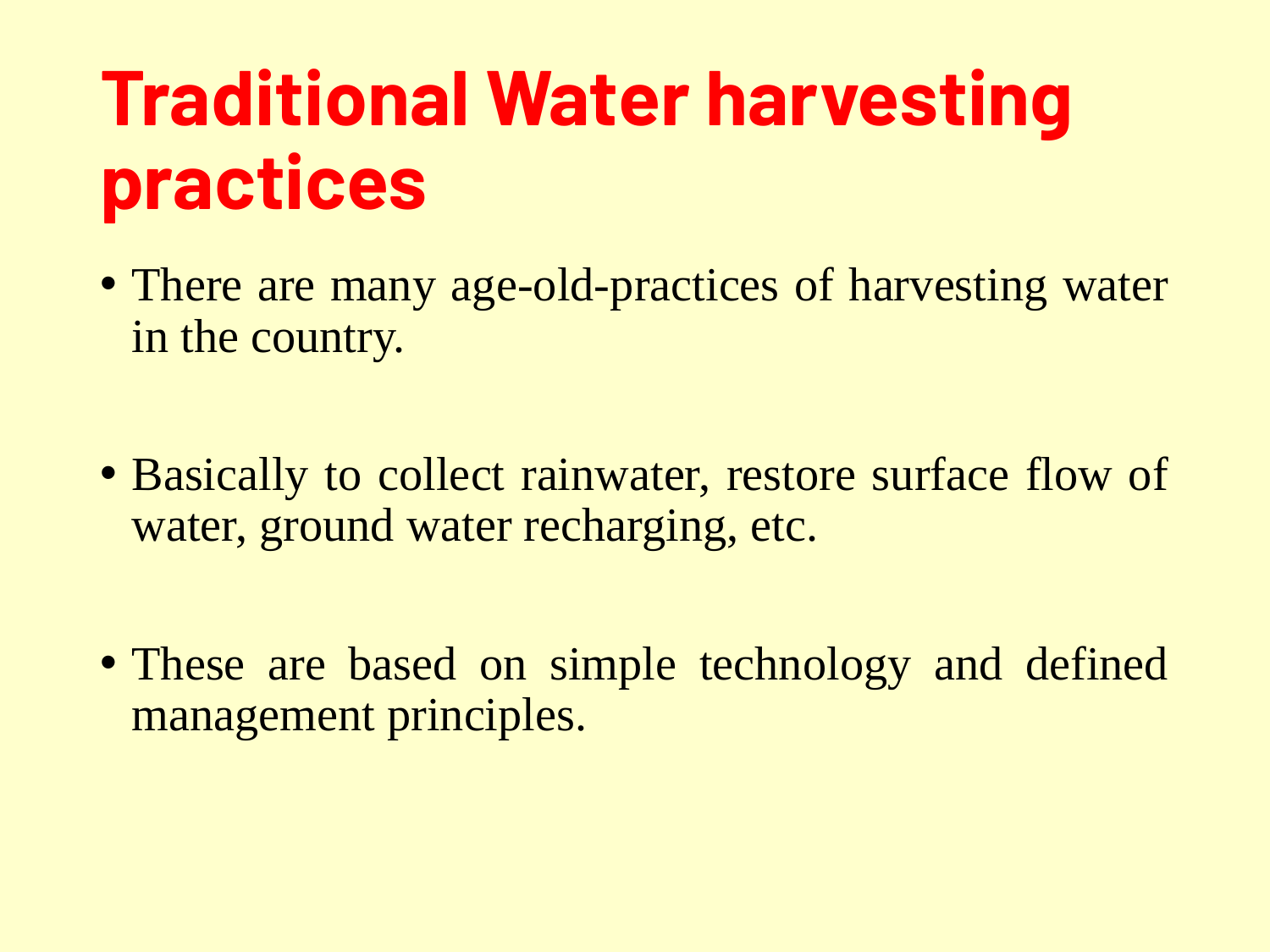

# Traditional Water harvesting practices
There are many age-old-practices of harvesting water in the country.

Basically to collect rainwater, restore surface flow of water, ground water recharging, etc.

These are based on simple technology and defined management principles.